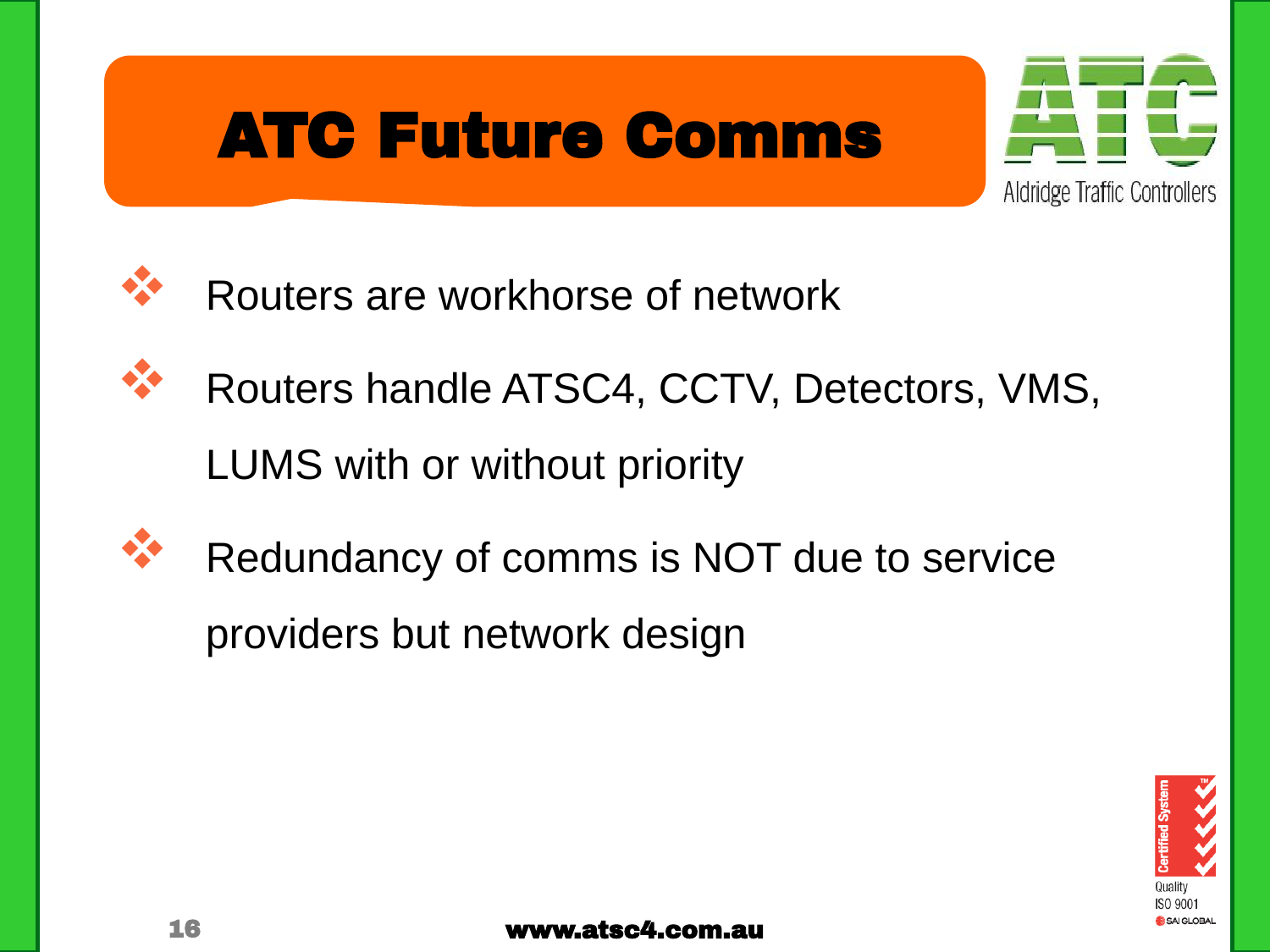

# ATC Future Comms
Routers are workhorse of network
Routers handle ATSC4, CCTV, Detectors, VMS, LUMS with or without priority
Redundancy of comms is NOT due to service providers but network design

www.atsc4.com.au
16